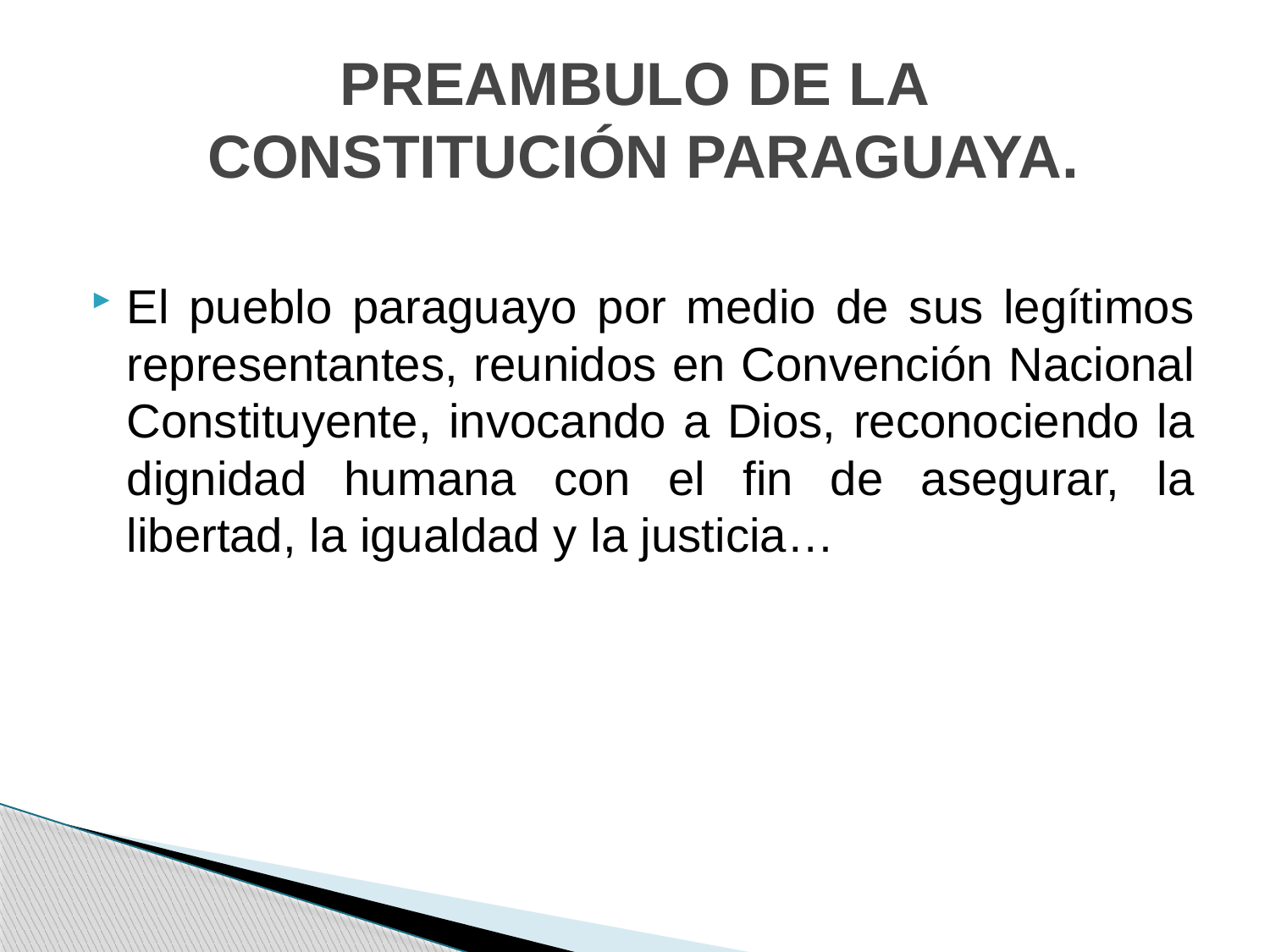

# PREAMBULO DE LA CONSTITUCIÓN PARAGUAYA.

El pueblo paraguayo por medio de sus legítimos representantes, reunidos en Convención Nacional Constituyente, invocando a Dios, reconociendo la dignidad humana con el fin de asegurar, la libertad, la igualdad y la justicia…